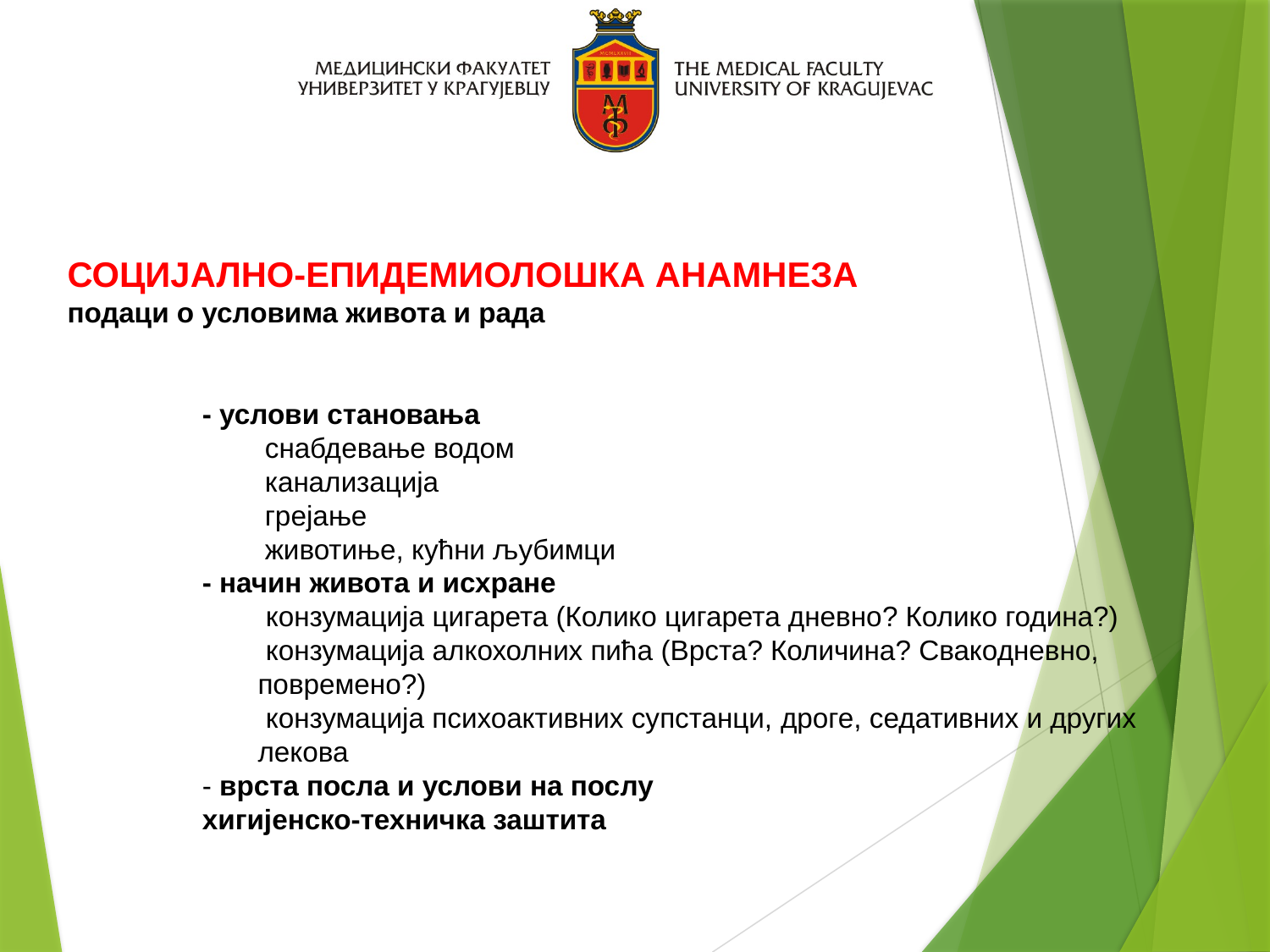

СОЦИЈАЛНО-ЕПИДЕМИОЛОШКА АНАМНЕЗА                                подаци о условима живота и рада

 - услови становања
         снабдевање водом
         канализација
         грејање
         животиње, кућни љубимци
 - начин живота и исхране
 конзумација цигарета (Колико цигарета дневно? Колико година?)
 конзумација алкохолних пића (Врста? Количина? Свакодневно, повремено?)
 конзумација психоактивних супстанци, дроге, седативних и других лекова
 - врста посла и услови на послу
 хигијенско-техничка заштита